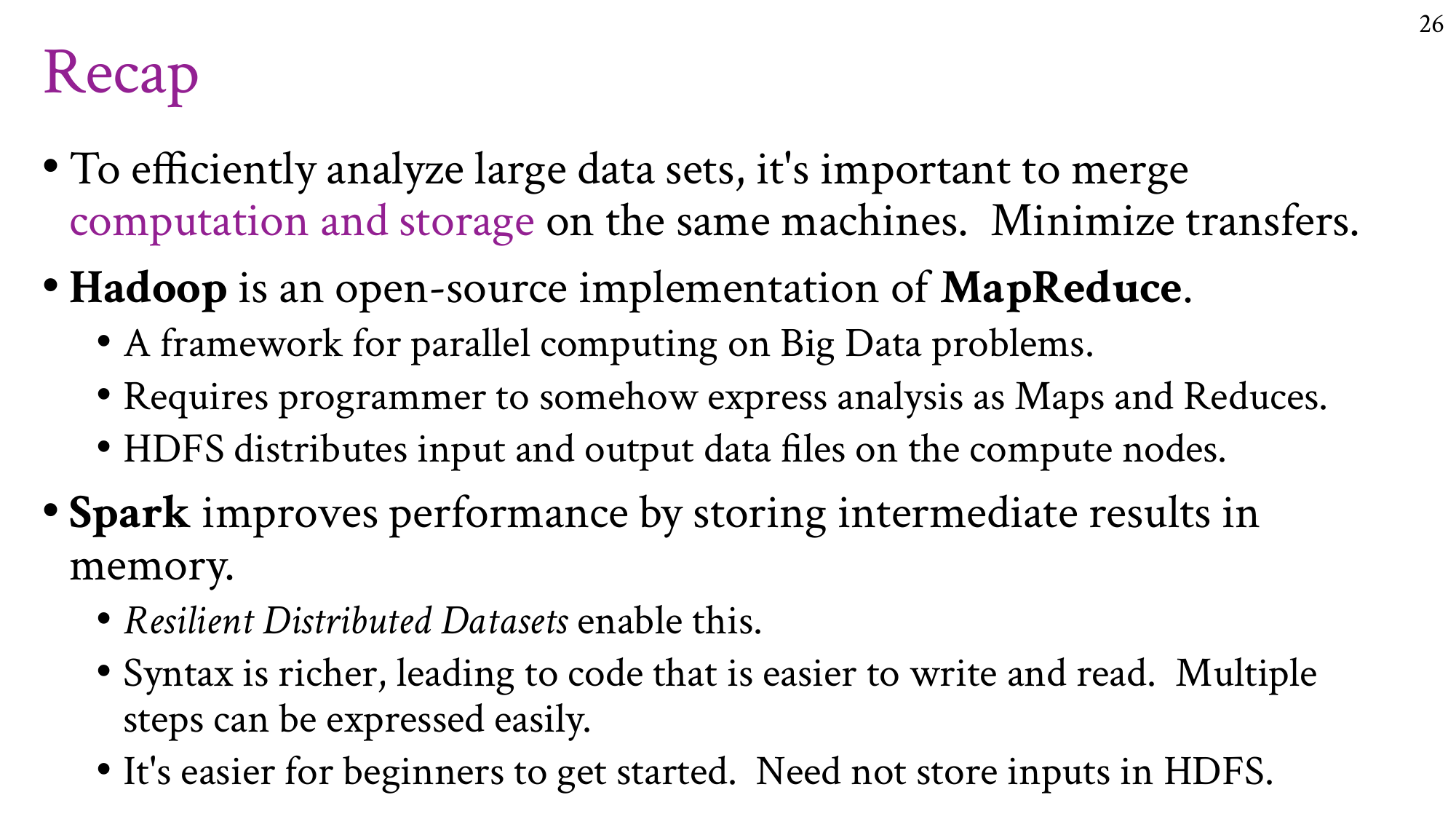

# Recap
To efficiently analyze large data sets, it's important to merge computation and storage on the same machines.  Minimize transfers.
Hadoop is an open-source implementation of MapReduce.
A framework for parallel computing on Big Data problems.
Requires programmer to somehow express analysis as Maps and Reduces.
HDFS distributes input and output data files on the compute nodes.
Spark improves performance by storing intermediate results in memory.
Resilient Distributed Datasets enable this.
Syntax is richer, leading to code that is easier to write and read.  Multiple steps can be expressed easily.
It's easier for beginners to get started.  Need not store inputs in HDFS.